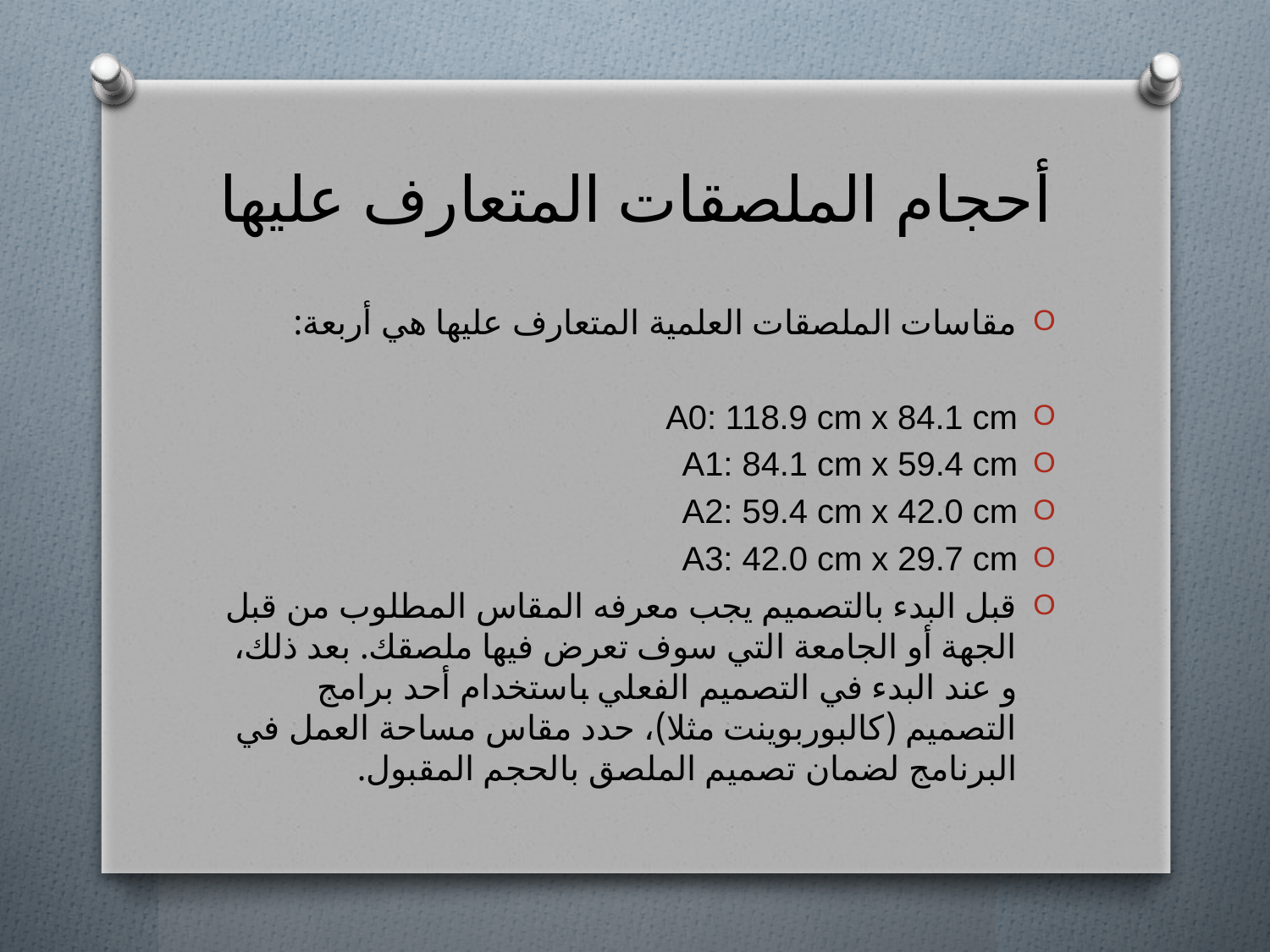

# أحجام الملصقات المتعارف عليها
مقاسات الملصقات العلمية المتعارف عليها هي أربعة:

A0: 118.9 cm x 84.1 cm
A1: 84.1 cm x 59.4 cm
A2: 59.4 cm x 42.0 cm
A3: 42.0 cm x 29.7 cm
قبل البدء بالتصميم يجب معرفه المقاس المطلوب من قبل الجهة أو الجامعة التي سوف تعرض فيها ملصقك. بعد ذلك، و عند البدء في التصميم الفعلي باستخدام أحد برامج التصميم (كالبوربوينت مثلا)، حدد مقاس مساحة العمل في البرنامج لضمان تصميم الملصق بالحجم المقبول.